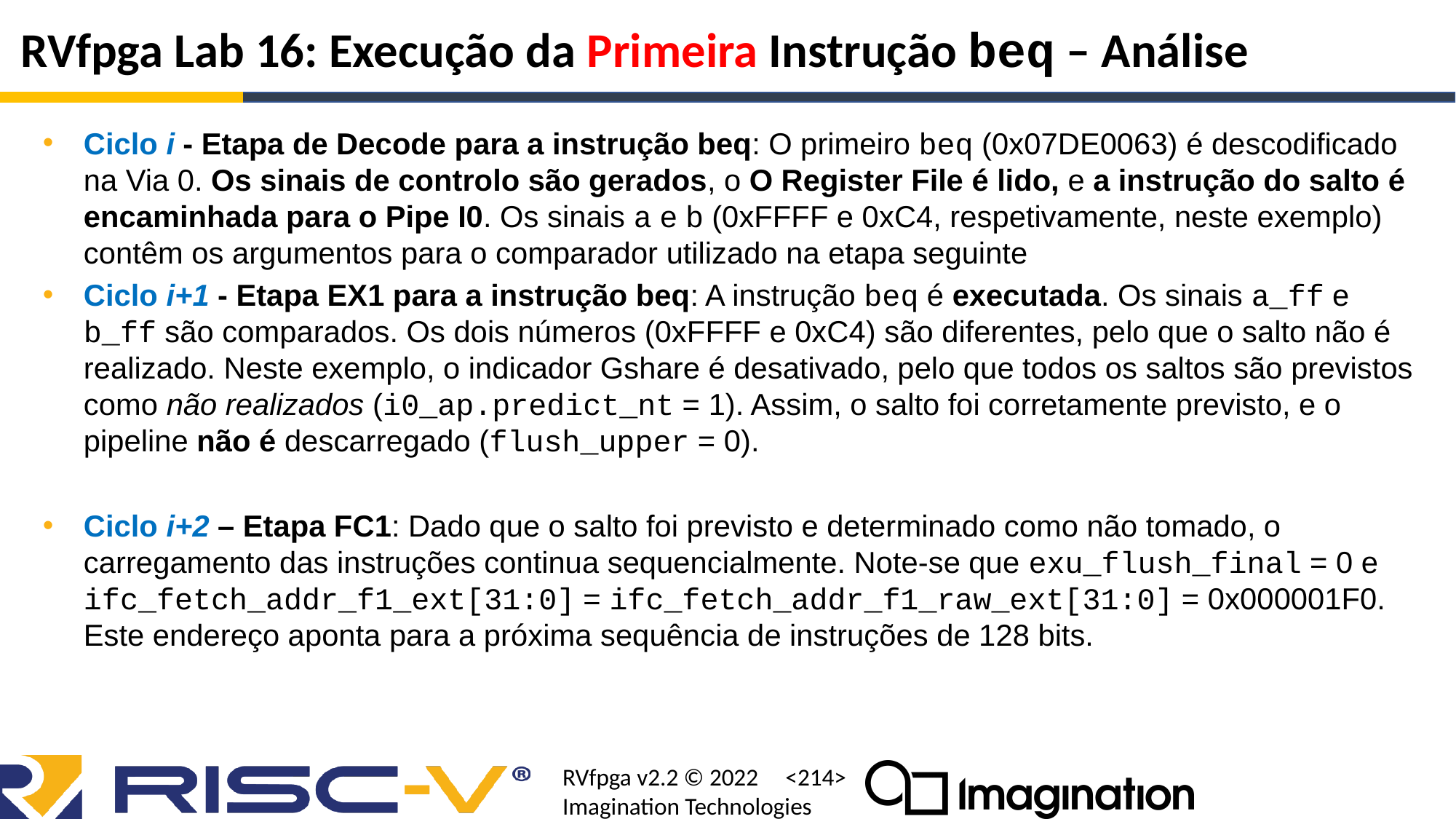

# RVfpga Lab 16: Execução da Primeira Instrução beq – Análise
Ciclo i - Etapa de Decode para a instrução beq: O primeiro beq (0x07DE0063) é descodificado na Via 0. Os sinais de controlo são gerados, o O Register File é lido, e a instrução do salto é encaminhada para o Pipe I0. Os sinais a e b (0xFFFF e 0xC4, respetivamente, neste exemplo) contêm os argumentos para o comparador utilizado na etapa seguinte
Ciclo i+1 - Etapa EX1 para a instrução beq: A instrução beq é executada. Os sinais a_ff e b_ff são comparados. Os dois números (0xFFFF e 0xC4) são diferentes, pelo que o salto não é realizado. Neste exemplo, o indicador Gshare é desativado, pelo que todos os saltos são previstos como não realizados (i0_ap.predict_nt = 1). Assim, o salto foi corretamente previsto, e o pipeline não é descarregado (flush_upper = 0).

Ciclo i+2 – Etapa FC1: Dado que o salto foi previsto e determinado como não tomado, o carregamento das instruções continua sequencialmente. Note-se que exu_flush_final = 0 e ifc_fetch_addr_f1_ext[31:0] = ifc_fetch_addr_f1_raw_ext[31:0] = 0x000001F0. Este endereço aponta para a próxima sequência de instruções de 128 bits.